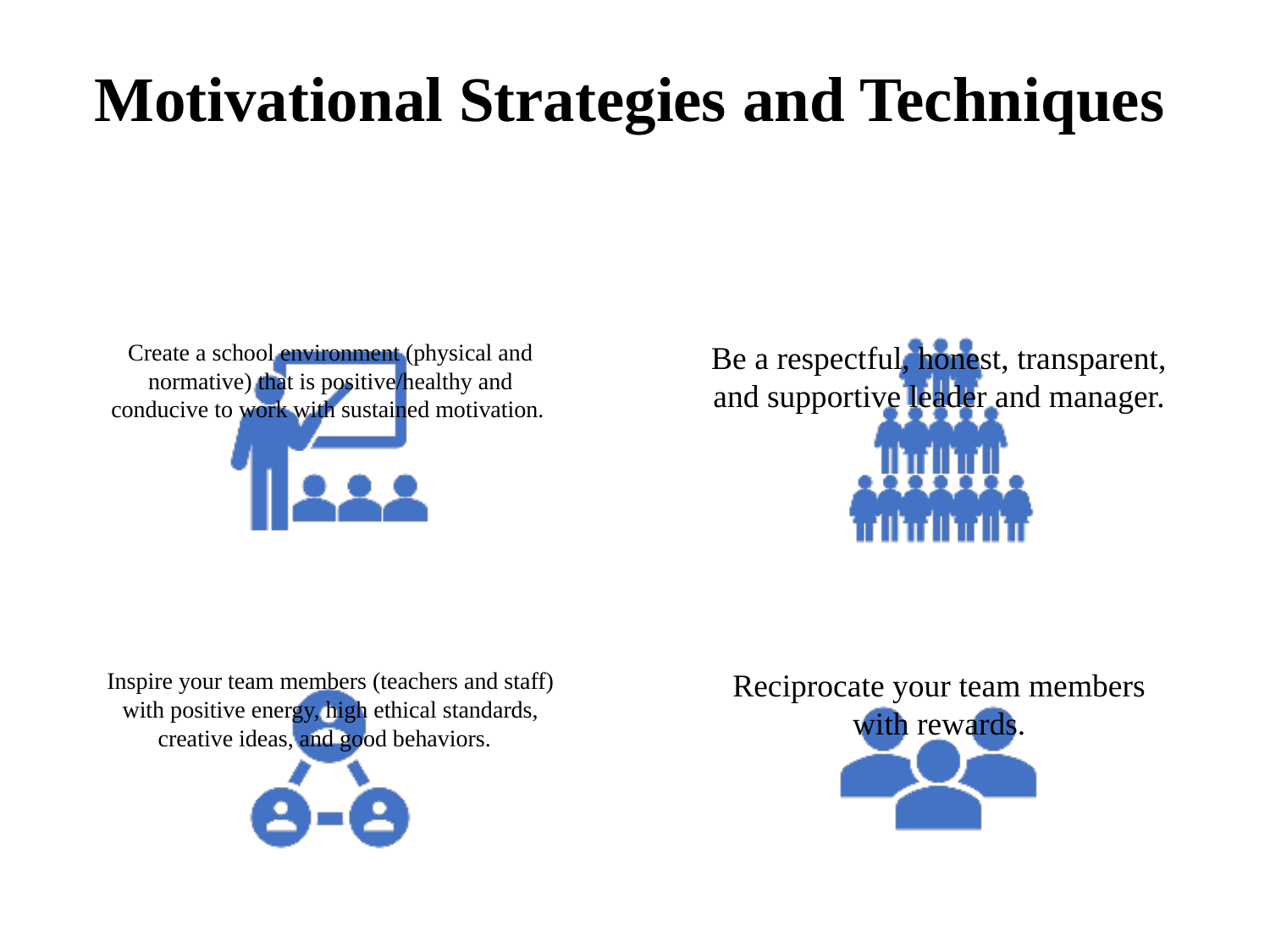

# Motivational Strategies and Techniques
Create a school environment (physical and normative) that is positive/healthy and conducive to work with sustained motivation.
Be a respectful, honest, transparent, and supportive leader and manager.
Inspire your team members (teachers and staff) with positive energy, high ethical standards, creative ideas, and good behaviors.
Reciprocate your team members with rewards.